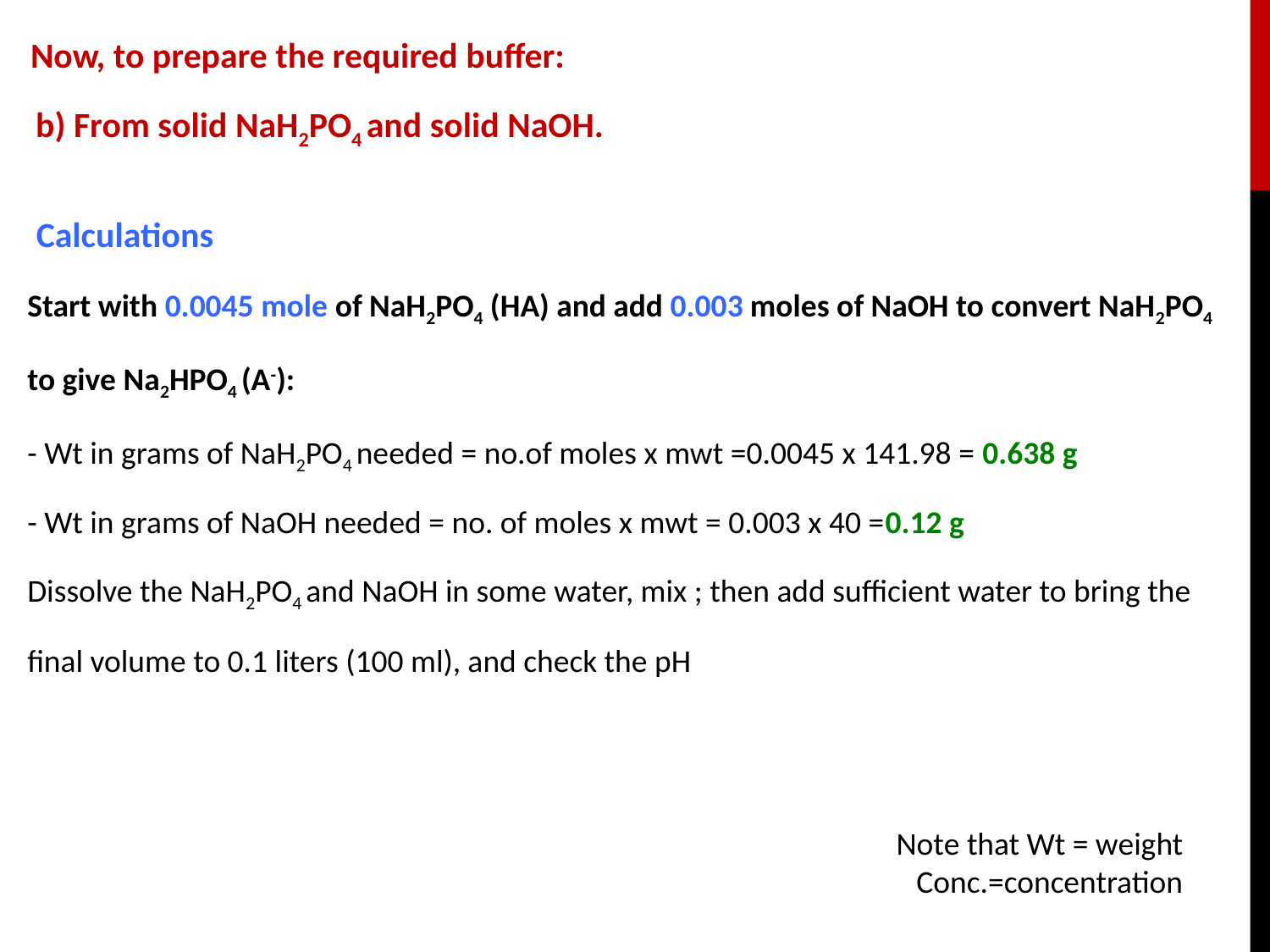

Now, to prepare the required buffer:
b) From solid NaH2PO4 and solid NaOH.
 Calculations
Start with 0.0045 mole of NaH2PO4 (HA) and add 0.003 moles of NaOH to convert NaH2PO4  to give Na2HPO4 (A-):
- Wt in grams of NaH2PO4 needed = no.of moles x mwt =0.0045 x 141.98 = 0.638 g
- Wt in grams of NaOH needed = no. of moles x mwt = 0.003 x 40 =0.12 g
Dissolve the NaH2PO4 and NaOH in some water, mix ; then add sufficient water to bring the final volume to 0.1 liters (100 ml), and check the pH

Note that Wt = weight
Conc.=concentration